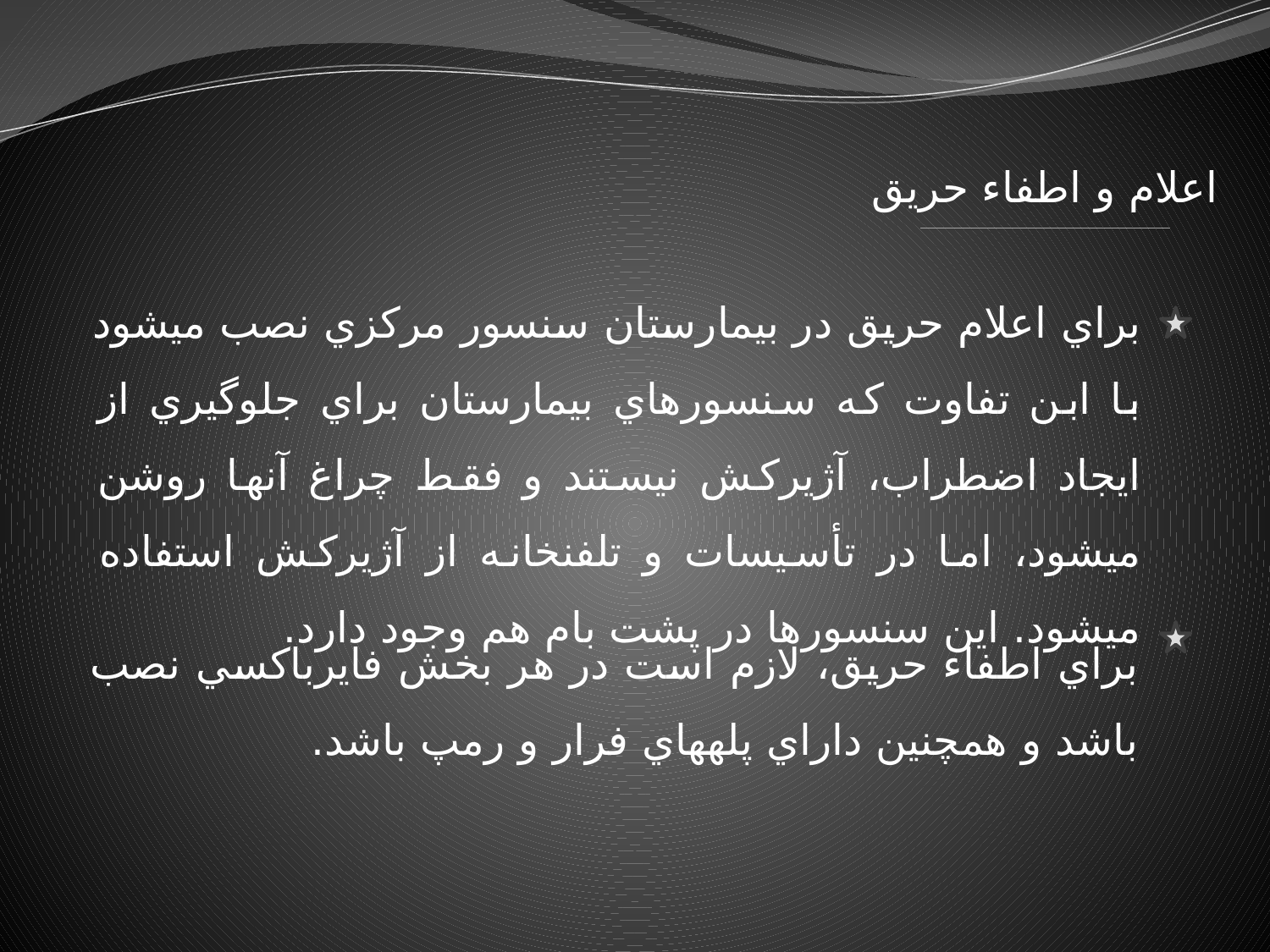

اعلام و اطفاء حريق
براي اعلام حريق در بيمارستان سنسور مركزي نصب مي‏شود با ابن تفاوت كه سنسورهاي بيمارستان براي جلوگيري از ايجاد اضطراب، آژيركش نيستند و فقط چراغ آنها روشن مي‏شود، اما در تأسيسات و تلفن‏خانه از آژيركش استفاده مي‏شود. اين سنسورها در پشت بام هم وجود دارد.

براي اطفاء حريق، لازم است در هر بخش فايرباكسي نصب باشد و همچنين داراي پله‏هاي فرار و رمپ باشد.